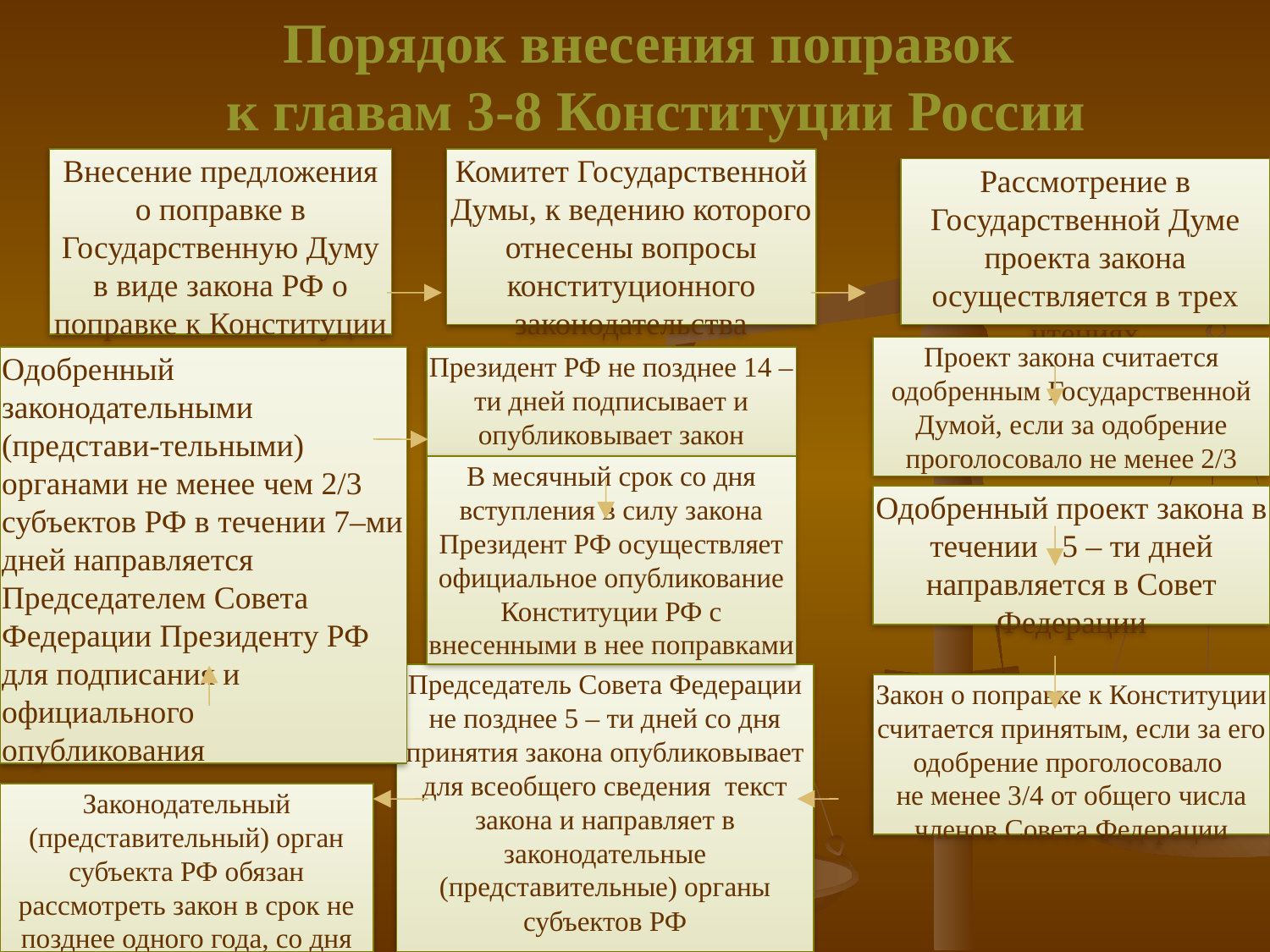

Порядок внесения поправок
к главам 3-8 Конституции России

Внесение предложения о поправке в Государственную Думу в виде закона РФ о поправке к Конституции РФ
Комитет Государственной Думы, к ведению которого отнесены вопросы конституционного законодательства
Рассмотрение в Государственной Думе проекта закона осуществляется в трех чтениях

Проект закона считается одобренным Государственной Думой, если за одобрение проголосовало не менее 2/3 депутатов
Одобренный законодательными (представи-тельными) органами не менее чем 2/3 субъектов РФ в течении 7–ми дней направляется Председателем Совета Федерации Президенту РФ для подписания и официального опубликования
Президент РФ не позднее 14 – ти дней подписывает и опубликовывает закон

В месячный срок со дня вступления в силу закона Президент РФ осуществляет официальное опубликование Конституции РФ с внесенными в нее поправками

Одобренный проект закона в течении   5 – ти дней направляется в Совет Федерации

Председатель Совета Федерации не позднее 5 – ти дней со дня принятия закона опубликовывает для всеобщего сведения  текст закона и направляет в законодательные (представительные) органы субъектов РФ

Закон о поправке к Конституции считается принятым, если за его одобрение проголосовало
не менее 3/4 от общего числа членов Совета Федерации
Законодательный (представительный) орган субъекта РФ обязан рассмотреть закон в срок не позднее одного года, со дня его принятия